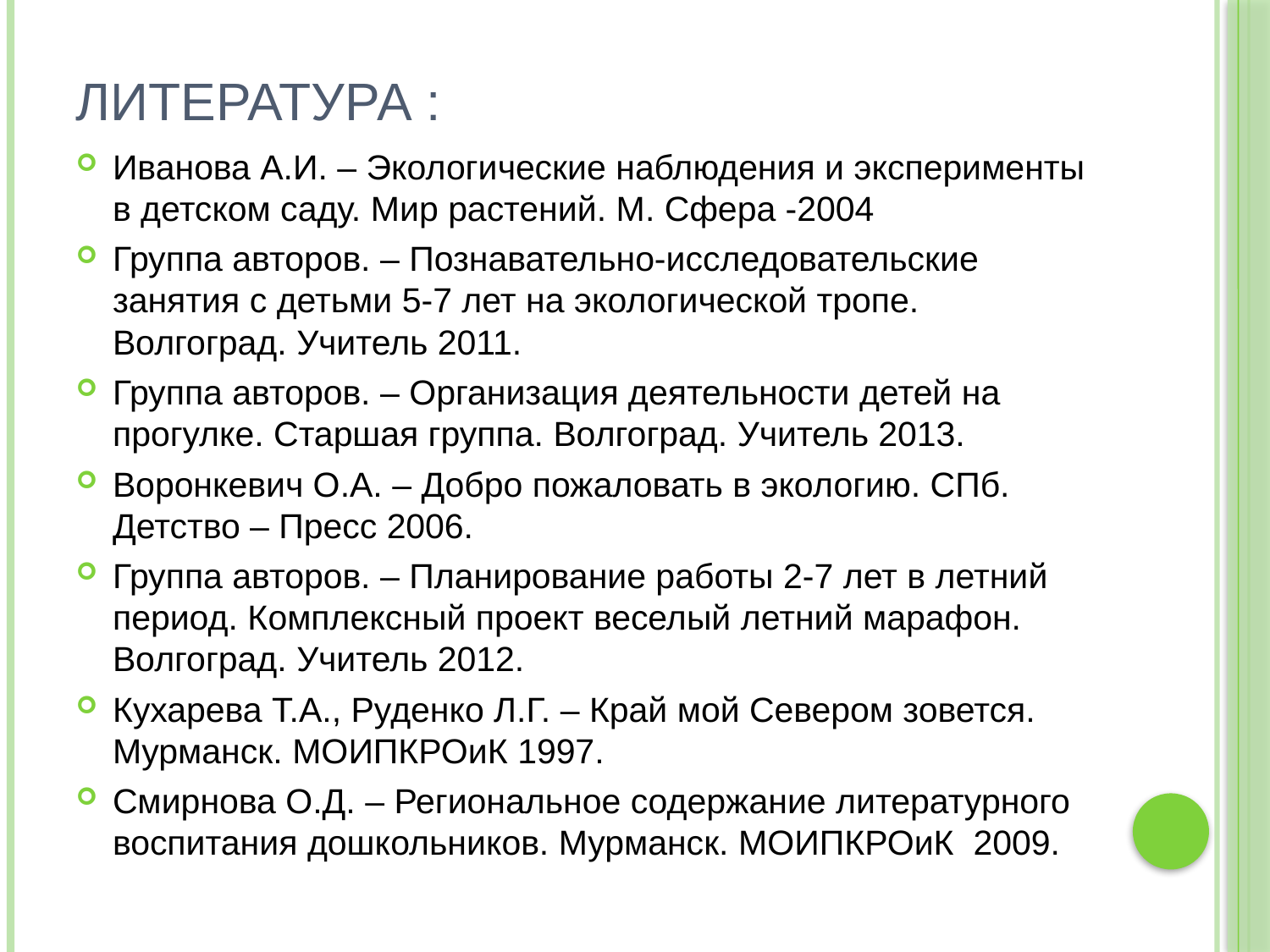

# Литература :
Иванова А.И. – Экологические наблюдения и эксперименты в детском саду. Мир растений. М. Сфера -2004
Группа авторов. – Познавательно-исследовательские занятия с детьми 5-7 лет на экологической тропе. Волгоград. Учитель 2011.
Группа авторов. – Организация деятельности детей на прогулке. Старшая группа. Волгоград. Учитель 2013.
Воронкевич О.А. – Добро пожаловать в экологию. СПб. Детство – Пресс 2006.
Группа авторов. – Планирование работы 2-7 лет в летний период. Комплексный проект веселый летний марафон. Волгоград. Учитель 2012.
Кухарева Т.А., Руденко Л.Г. – Край мой Севером зовется. Мурманск. МОИПКРОиК 1997.
Смирнова О.Д. – Региональное содержание литературного воспитания дошкольников. Мурманск. МОИПКРОиК  2009.